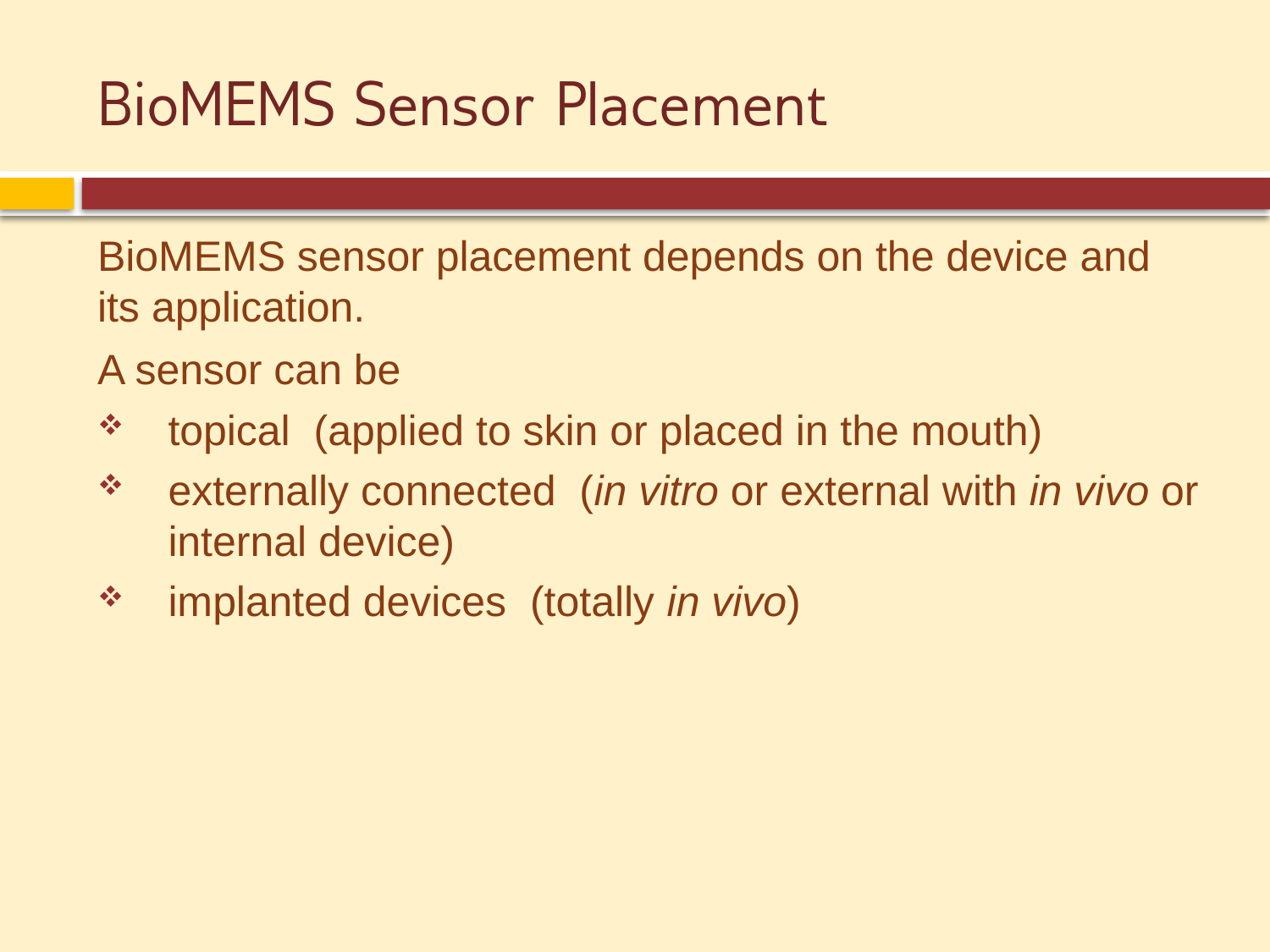

# BioMEMS Sensor Placement
BioMEMS sensor placement depends on the device and its application.
A sensor can be
topical  (applied to skin or placed in the mouth)
externally connected  (in vitro or external with in vivo or internal device)
implanted devices  (totally in vivo)